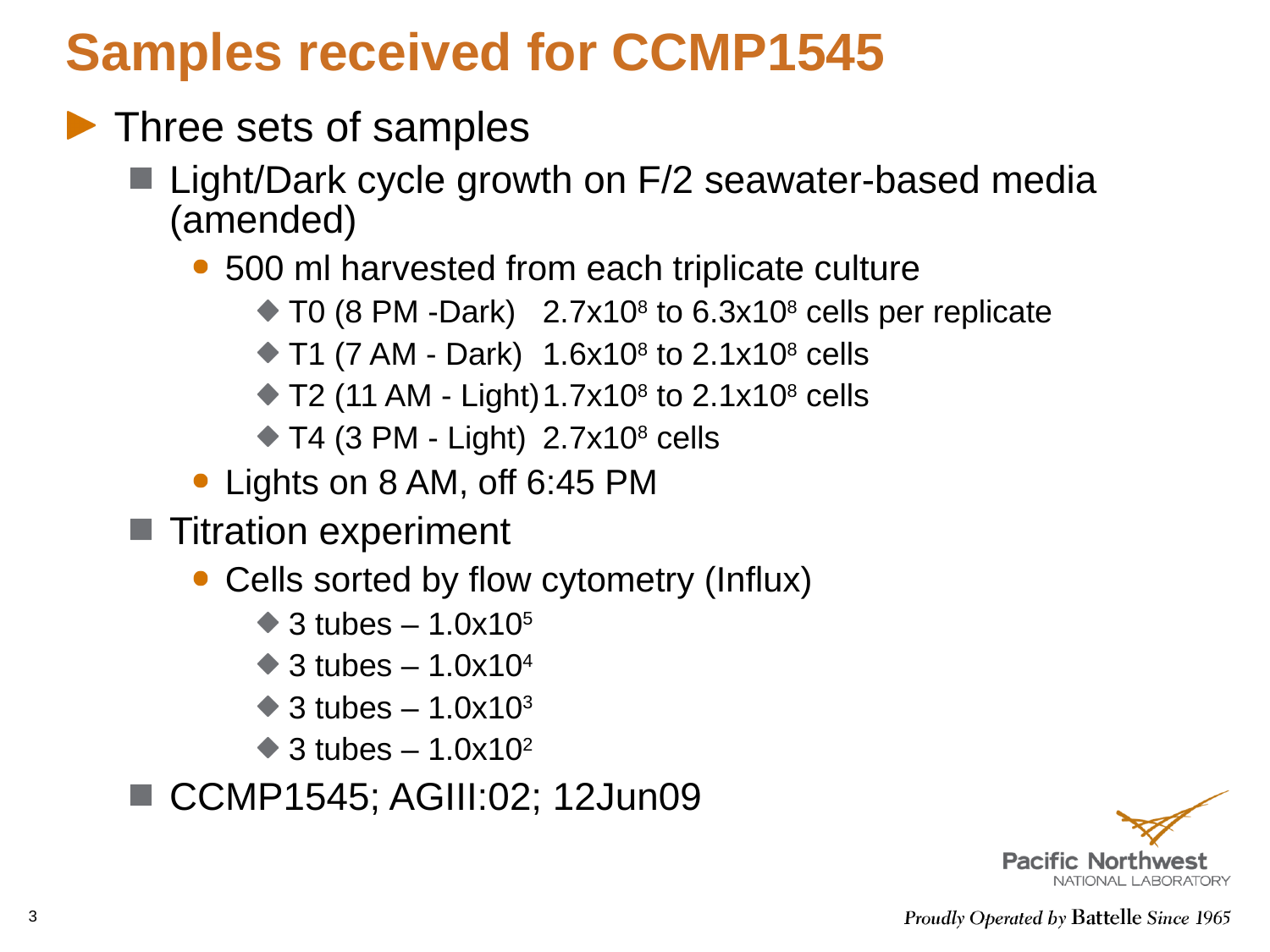

Samples received for CCMP1545
Three sets of samples
Light/Dark cycle growth on F/2 seawater-based media (amended)
500 ml harvested from each triplicate culture
T0 (8 PM -Dark)	2.7x108 to 6.3x108 cells per replicate
T1 (7 AM - Dark)	1.6x108 to 2.1x108 cells
T2 (11 AM - Light)	1.7x108 to 2.1x108 cells
T4 (3 PM - Light)	2.7x108 cells
Lights on 8 AM, off 6:45 PM
Titration experiment
Cells sorted by flow cytometry (Influx)
3 tubes – 1.0x105
3 tubes – 1.0x104
3 tubes – 1.0x103
3 tubes – 1.0x102
CCMP1545; AGIII:02; 12Jun09

3